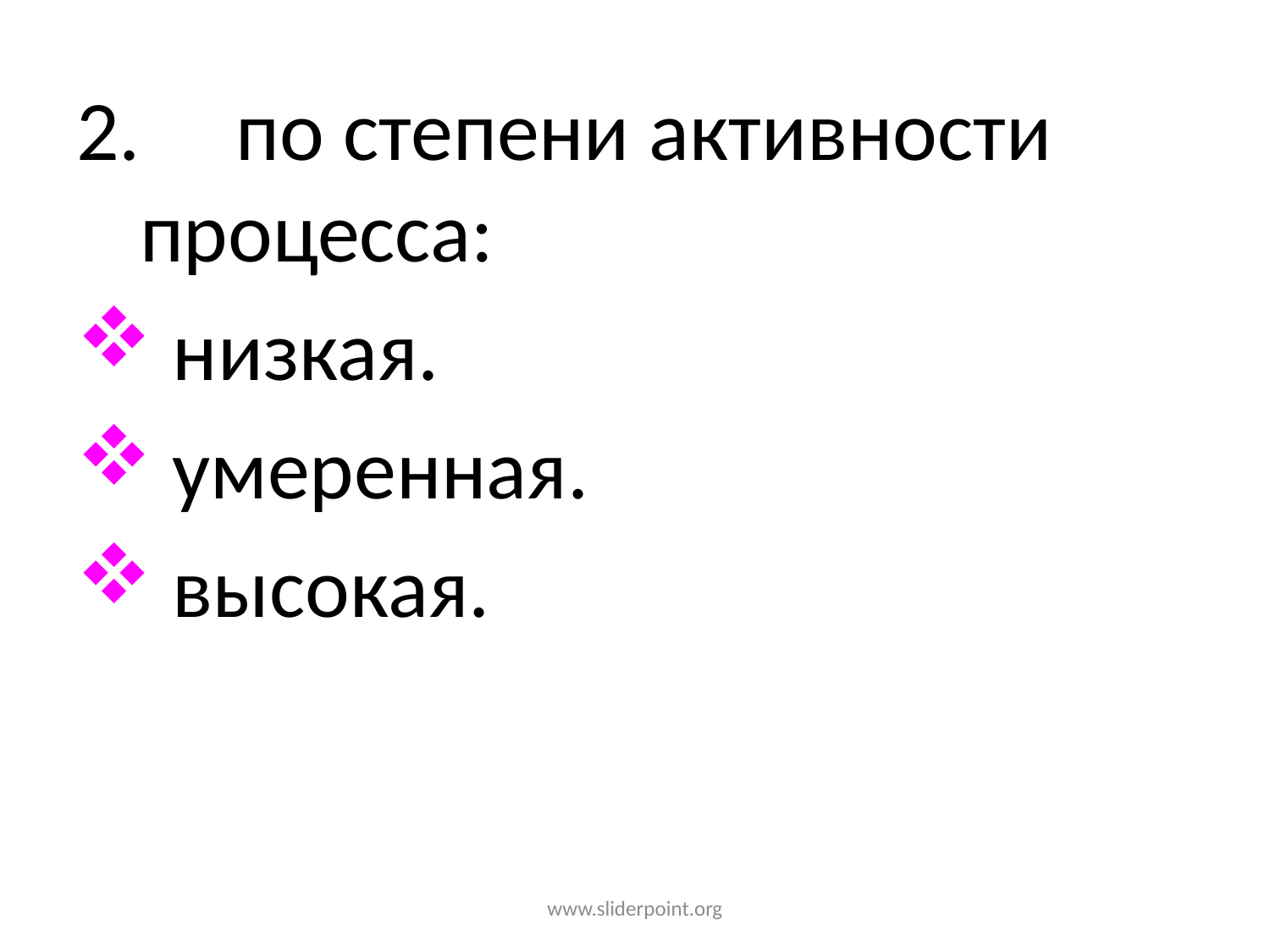

2.     по степени активности  процесса:
 низкая.
 умеренная.
 высокая.

www.sliderpoint.org